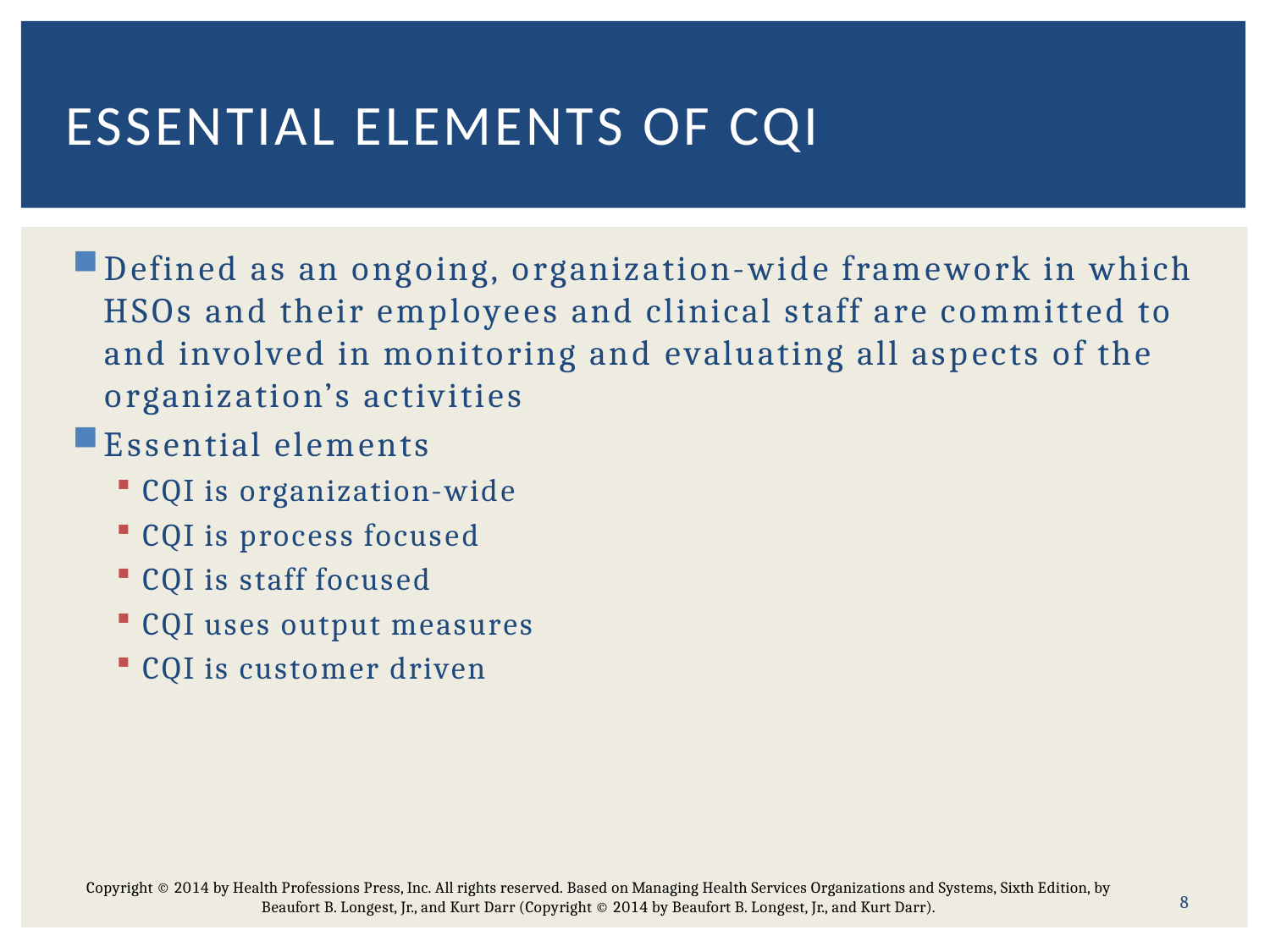

# Essential elements of cqi
Defined as an ongoing, organization-wide framework in which HSOs and their employees and clinical staff are committed to and involved in monitoring and evaluating all aspects of the organization’s activities
Essential elements
CQI is organization-wide
CQI is process focused
CQI is staff focused
CQI uses output measures
CQI is customer driven

8